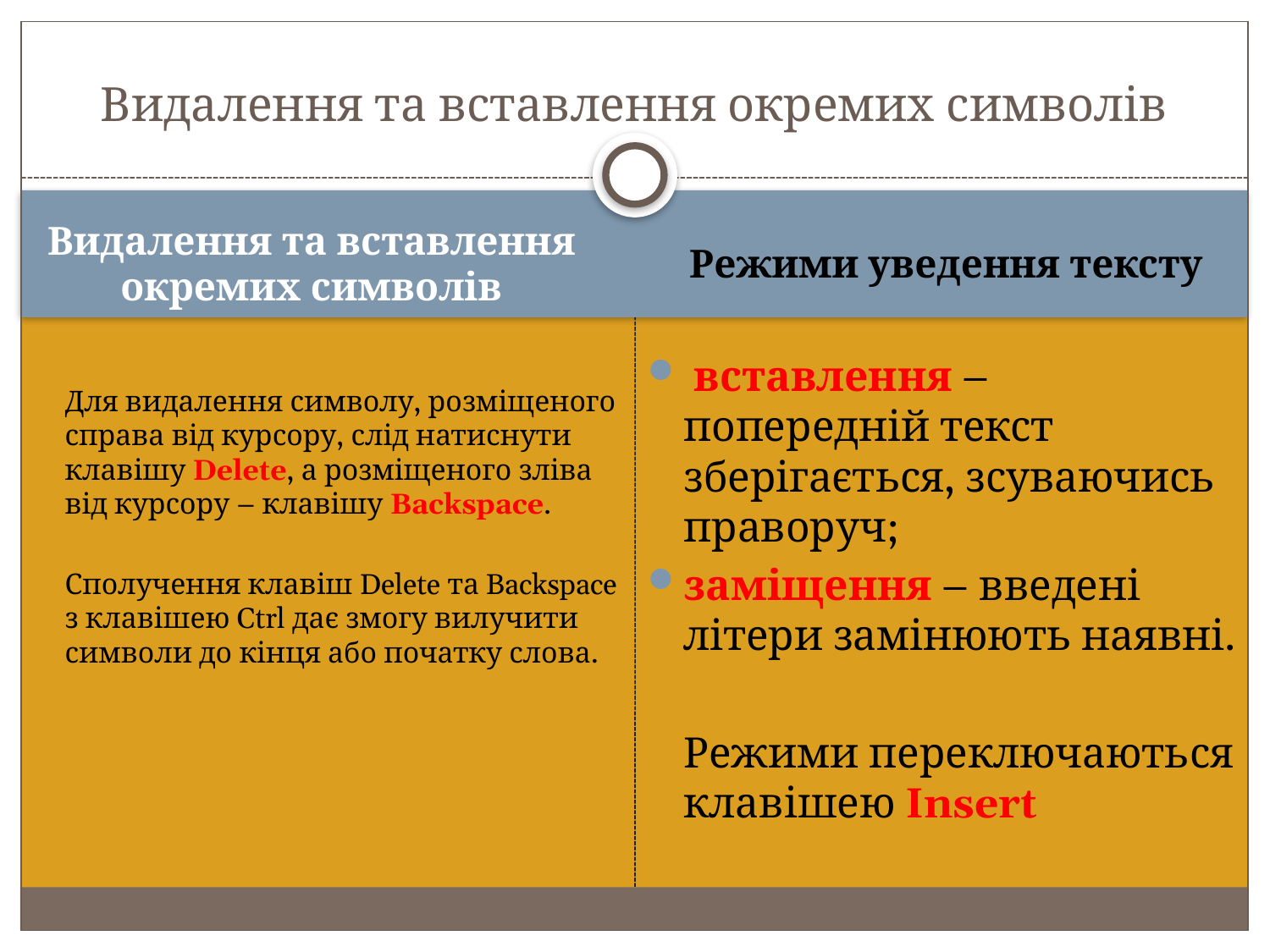

# Видалення та вставлення окремих символів
Видалення та вставлення окремих символів
Режими уведення тексту
 вставлення – попередній текст зберігається, зсуваючись праворуч;
заміщення – введені літери замінюють наявні.

	Режими переключаються клавішею Insert
		Для видалення символу, розміщеного справа від курсору, слід натиснути клавішу Delete, а розміщеного зліва від курсору – клавішу Backspace.

		Сполучення клавіш Delete та Backspace з клавішею Ctrl дає змогу вилучити символи до кінця або початку слова.